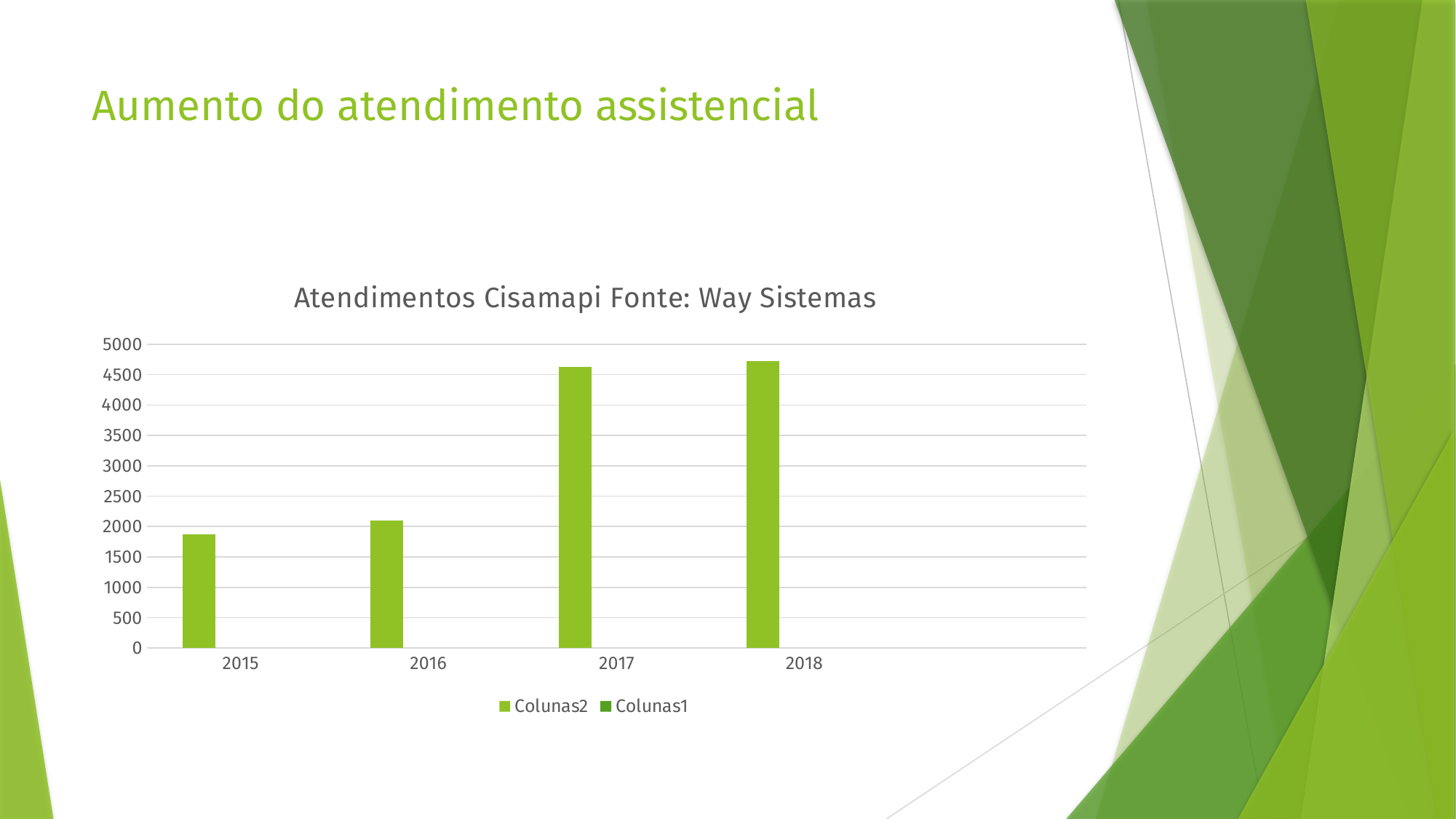

# Aumento do atendimento assistencial

### Chart: Atendimentos Cisamapi Fonte: Way Sistemas

| Category | Colunas2 | Colunas1 | Coluna1 |
|---|---|---|---|
| 2015 | 1866.0 | None | None |
| 2016 | 2102.0 | None | None |
| 2017 | 4626.0 | None | None |
| 2018 | 4728.0 | None | None |